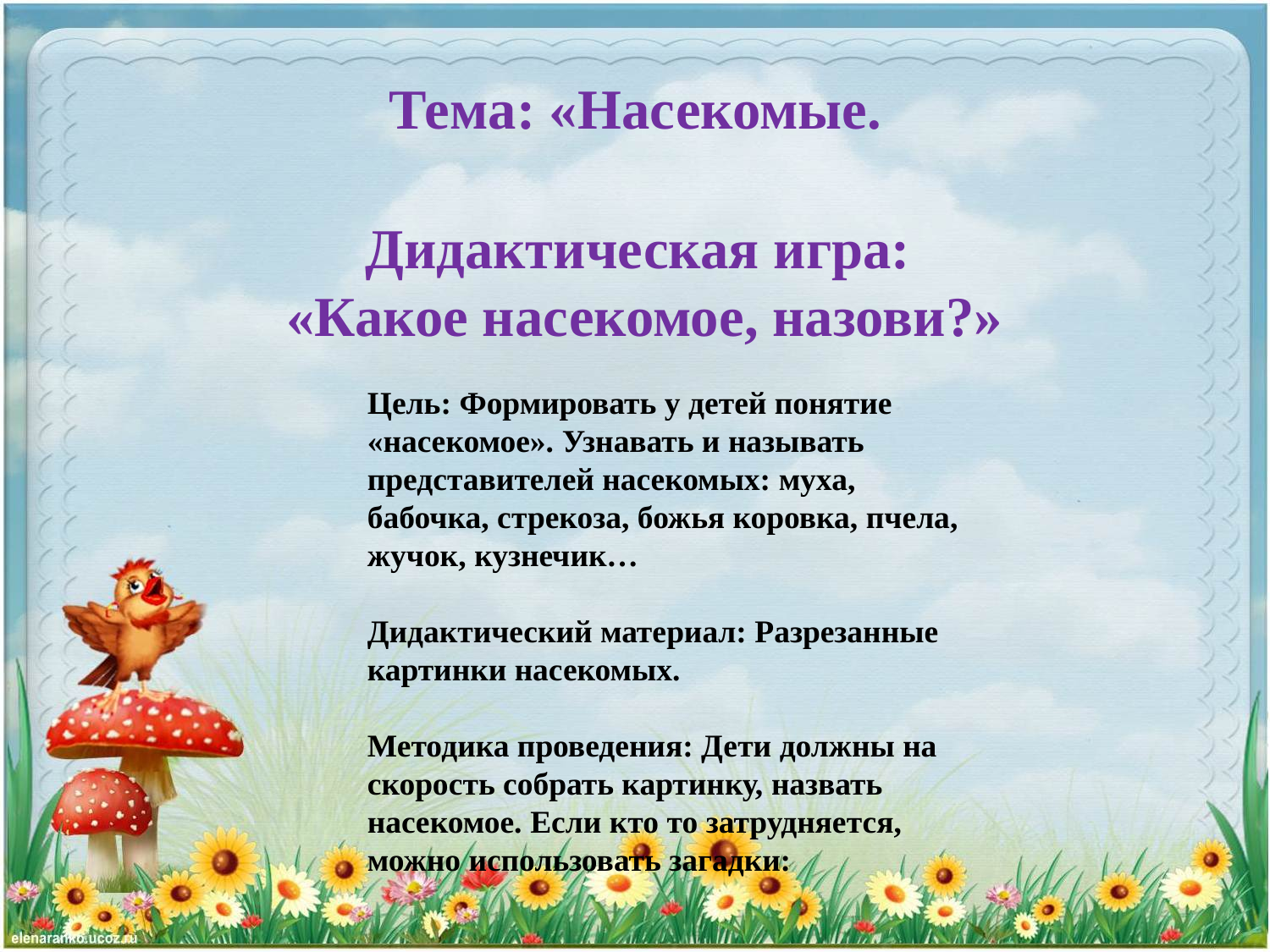

Тема: «Насекомые.
Дидактическая игра:
«Какое насекомое, назови?»

Цель: Формировать у детей понятие «насекомое». Узнавать и называть представителей насекомых: муха, бабочка, стрекоза, божья коровка, пчела, жучок, кузнечик…

Дидактический материал: Разрезанные картинки насекомых.

Методика проведения: Дети должны на скорость собрать картинку, назвать насекомое. Если кто то затрудняется, можно использовать загадки: